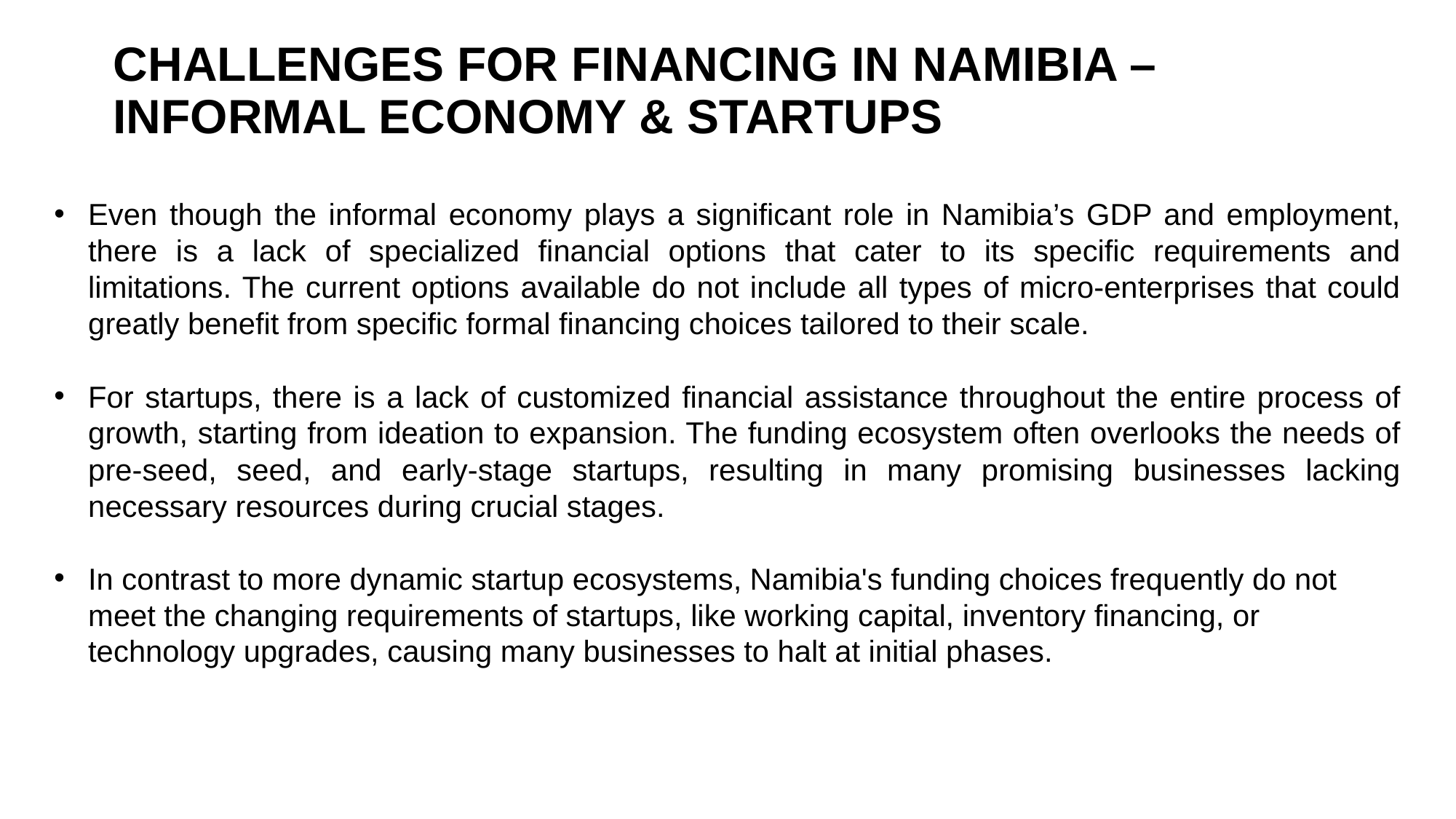

CHALLENGES FOR FINANCING IN NAMIBIA – INFORMAL ECONOMY & STARTUPS
Even though the informal economy plays a significant role in Namibia’s GDP and employment, there is a lack of specialized financial options that cater to its specific requirements and limitations. The current options available do not include all types of micro-enterprises that could greatly benefit from specific formal financing choices tailored to their scale.

For startups, there is a lack of customized financial assistance throughout the entire process of growth, starting from ideation to expansion. The funding ecosystem often overlooks the needs of pre-seed, seed, and early-stage startups, resulting in many promising businesses lacking necessary resources during crucial stages.

In contrast to more dynamic startup ecosystems, Namibia's funding choices frequently do not meet the changing requirements of startups, like working capital, inventory financing, or technology upgrades, causing many businesses to halt at initial phases.